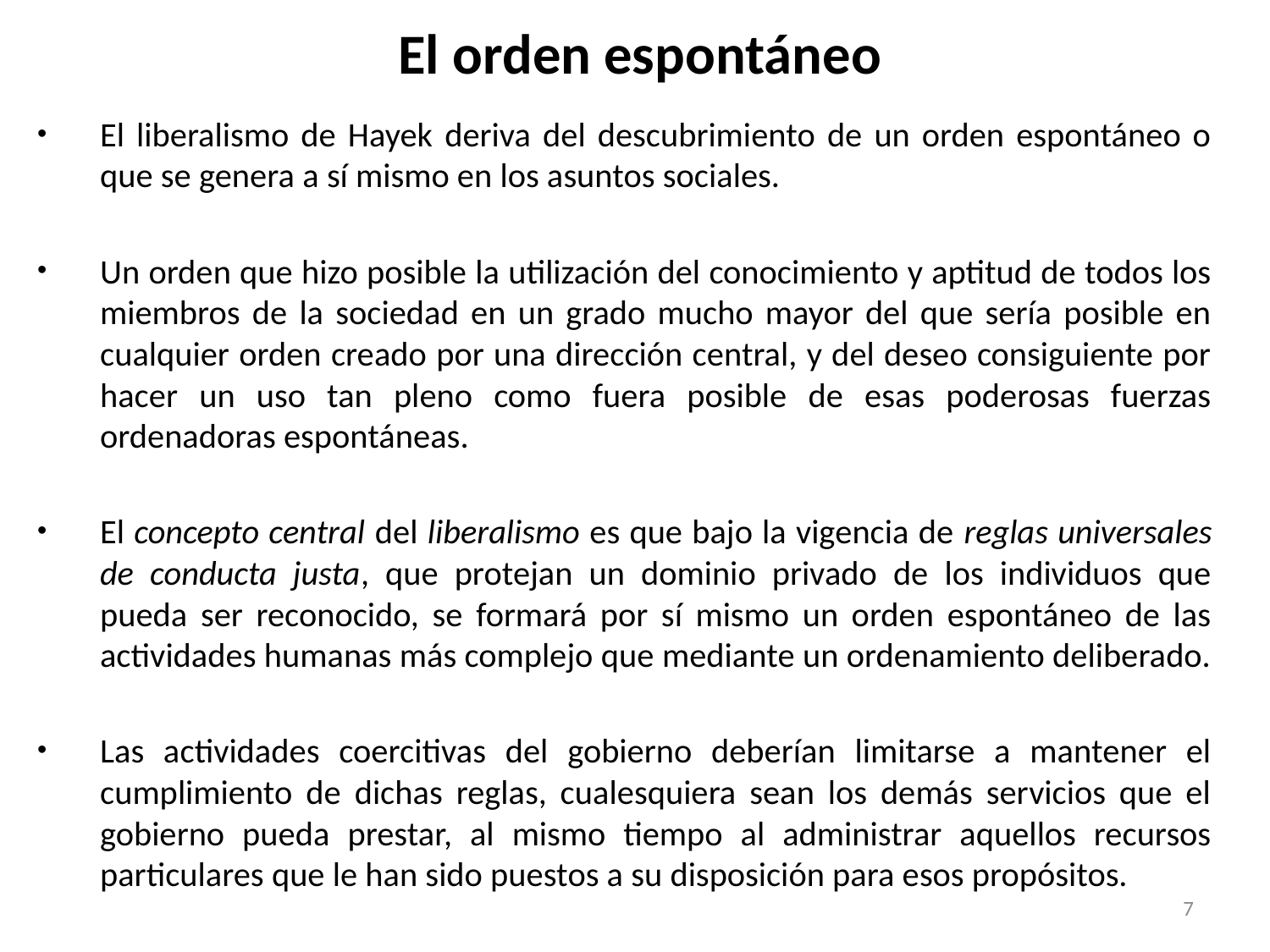

# El orden espontáneo
El liberalismo de Hayek deriva del descubrimiento de un orden espontáneo o que se genera a sí mismo en los asuntos sociales.

Un orden que hizo posible la utilización del conocimiento y aptitud de todos los miembros de la sociedad en un grado mucho mayor del que sería posible en cualquier orden creado por una dirección central, y del deseo consiguiente por hacer un uso tan pleno como fuera posible de esas poderosas fuerzas ordenadoras espontáneas.

El concepto central del liberalismo es que bajo la vigencia de reglas universales de conducta justa, que protejan un dominio privado de los individuos que pueda ser reconocido, se formará por sí mismo un orden espontáneo de las actividades humanas más complejo que mediante un ordenamiento deliberado.

Las actividades coercitivas del gobierno deberían limitarse a mantener el cumplimiento de dichas reglas, cualesquiera sean los demás servicios que el gobierno pueda prestar, al mismo tiempo al administrar aquellos recursos particulares que le han sido puestos a su disposición para esos propósitos.

7